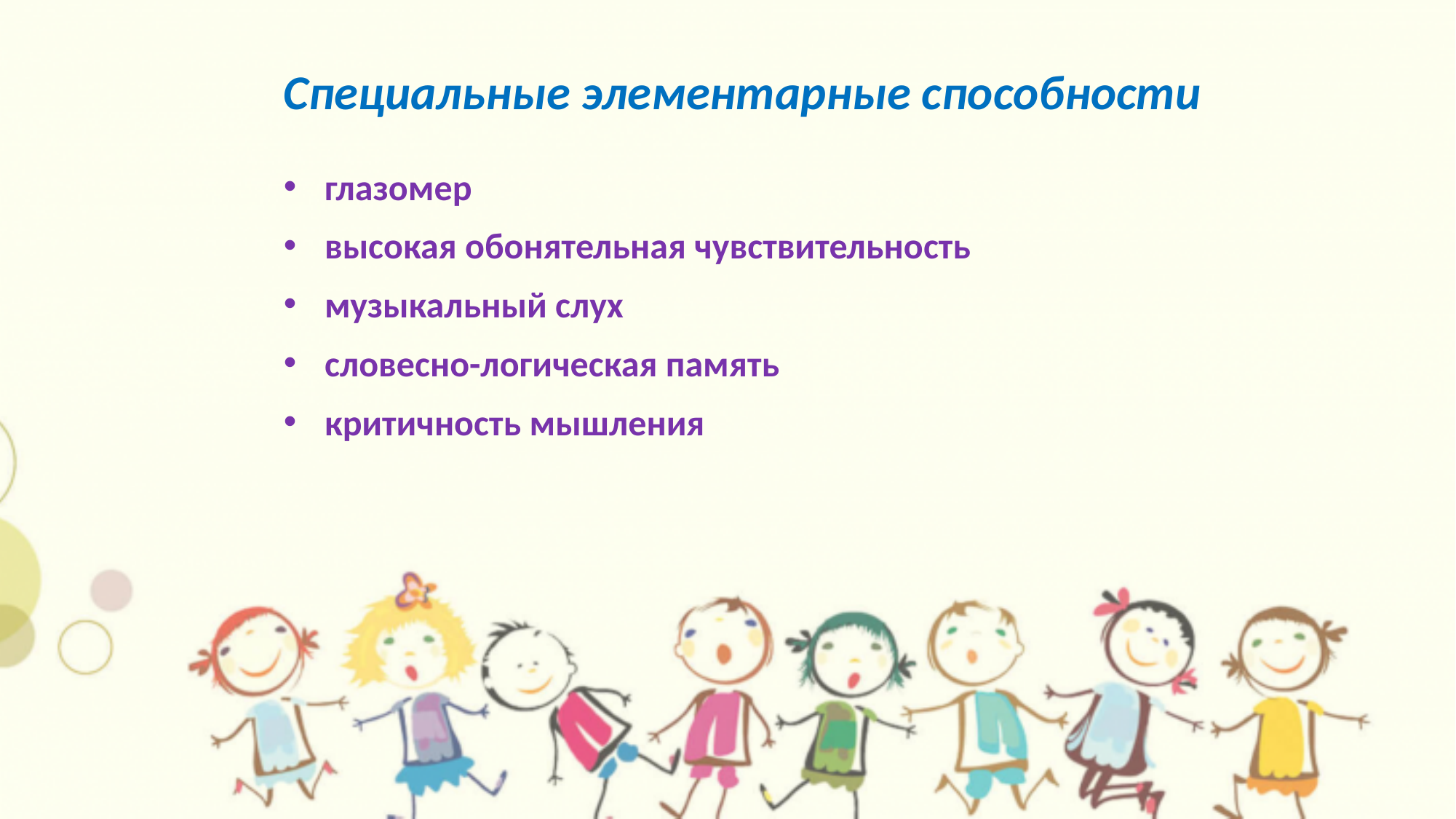

Специальные элементарные способности

глазомер
высокая обонятельная чувствительность
музыкальный слух
словесно-логическая память
критичность мышления